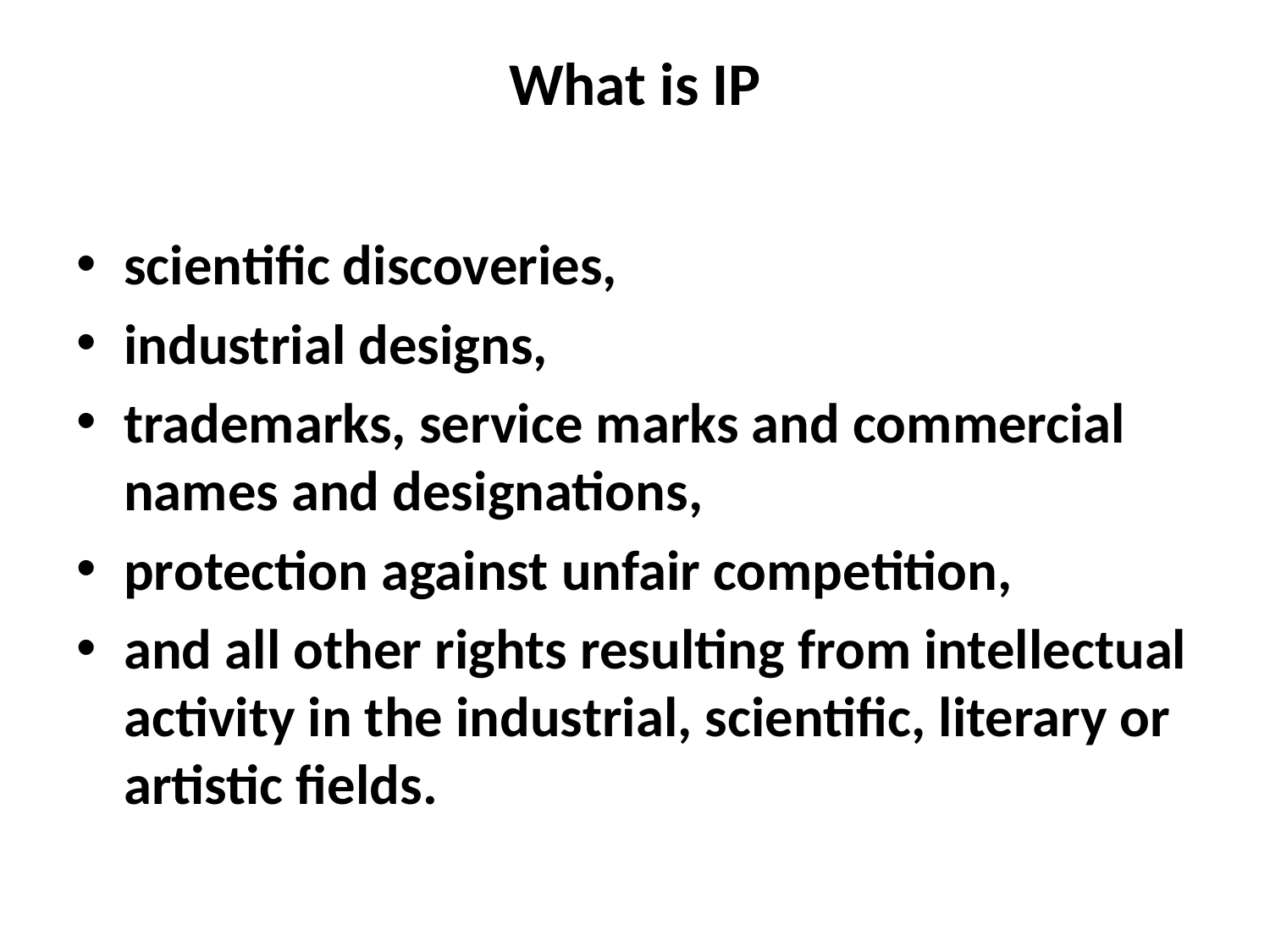

# What is IP
scientific discoveries,
industrial designs,
trademarks, service marks and commercial names and designations,
protection against unfair competition,
and all other rights resulting from intellectual activity in the industrial, scientific, literary or artistic fields.